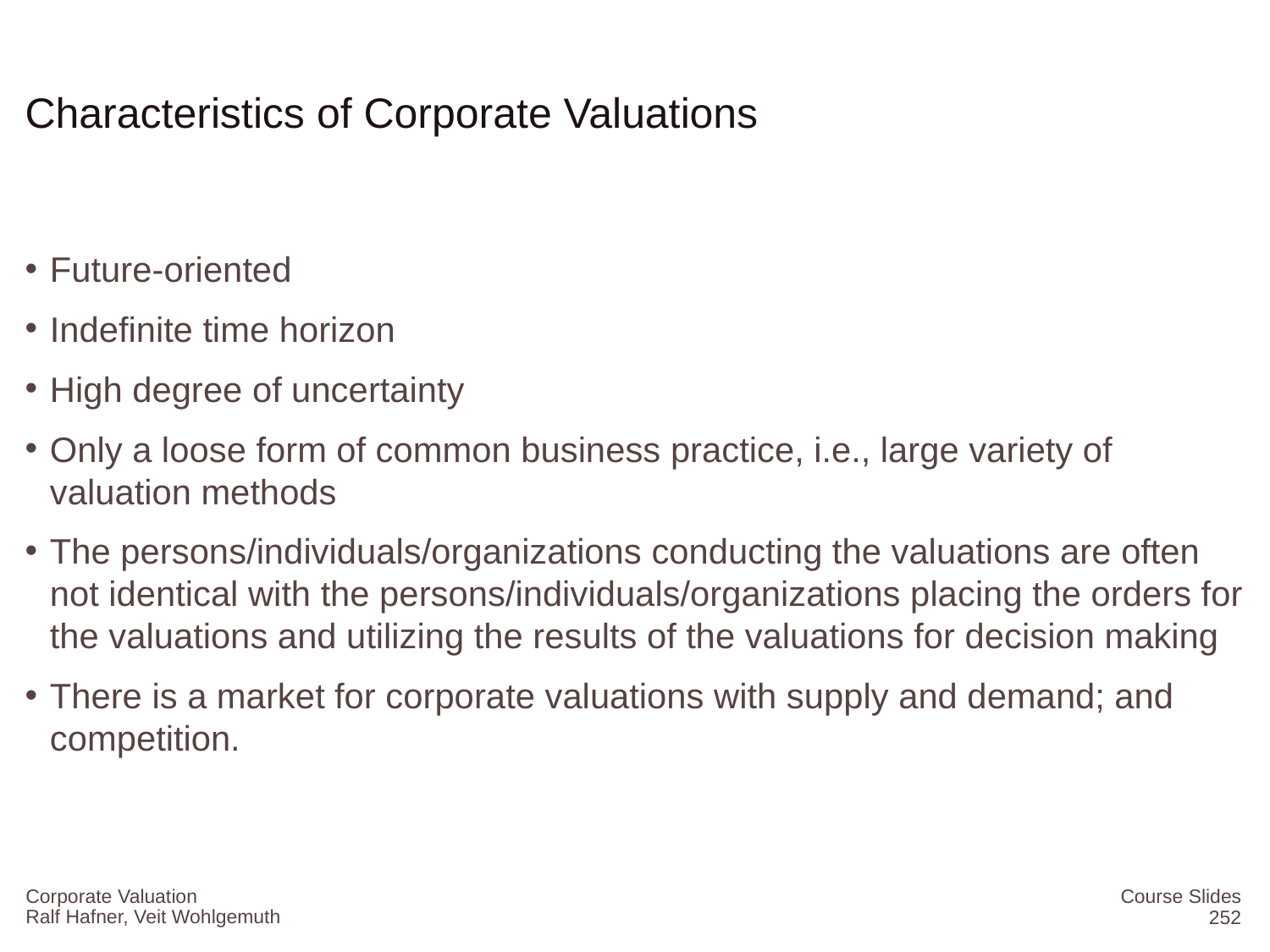

# Characteristics of Corporate Valuations
Future-oriented
Indefinite time horizon
High degree of uncertainty
Only a loose form of common business practice, i.e., large variety of valuation methods
The persons/individuals/organizations conducting the valuations are often not identical with the persons/individuals/organizations placing the orders for the valuations and utilizing the results of the valuations for decision making
There is a market for corporate valuations with supply and demand; and competition.
Corporate Valuation
Course Slides
252